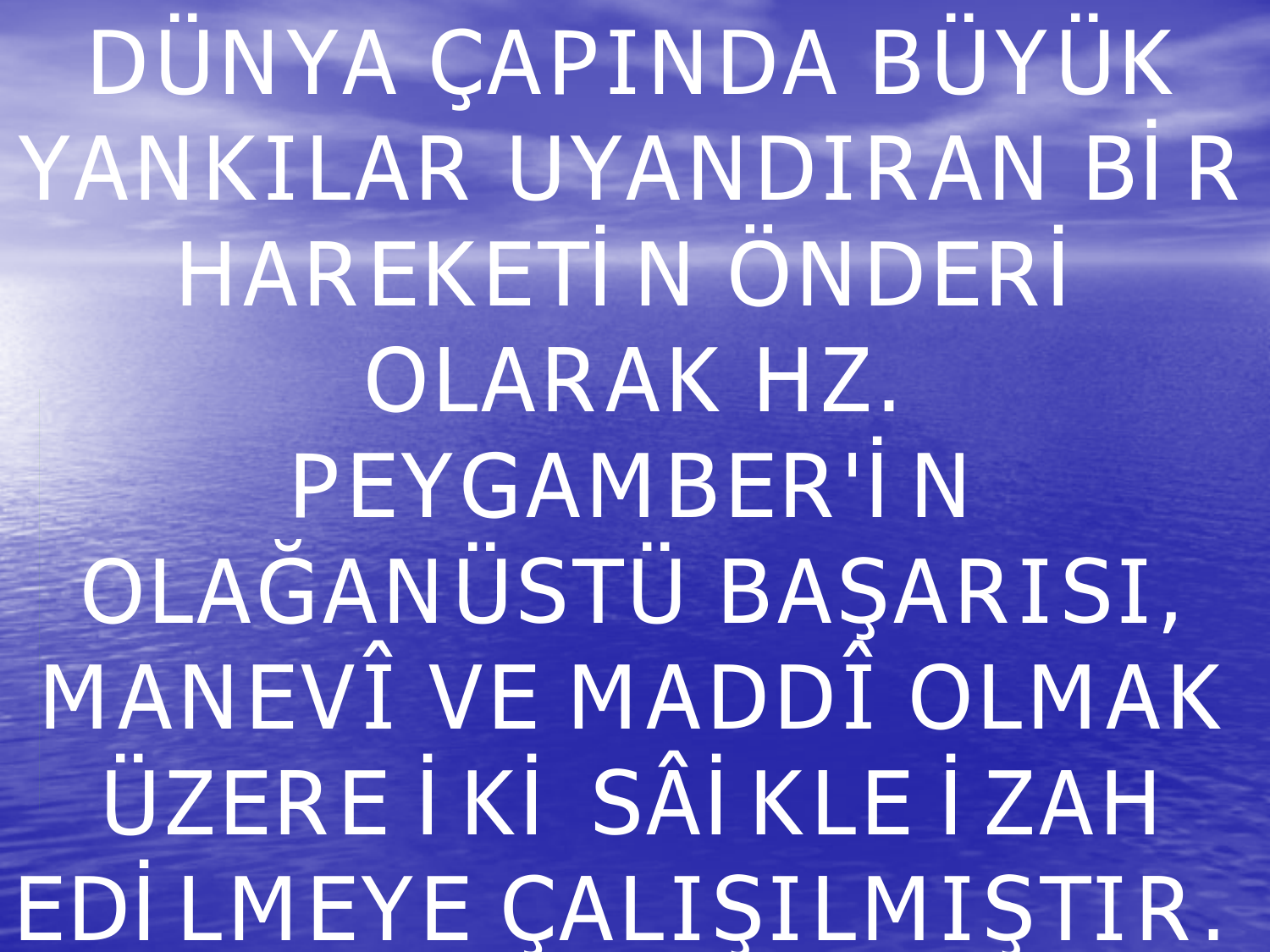

DÜNYA ÇAPINDA BÜYÜK YANKILAR UYANDIRAN BİR HAREKETİN ÖNDERİ OLARAK HZ. PEYGAMBER'İN OLAĞANÜSTÜ BAŞARISI, MANEVÎ VE MADDÎ OLMAK ÜZERE İKİ SÂİKLE İZAH EDİLMEYE ÇALIŞILMIŞTIR.
#